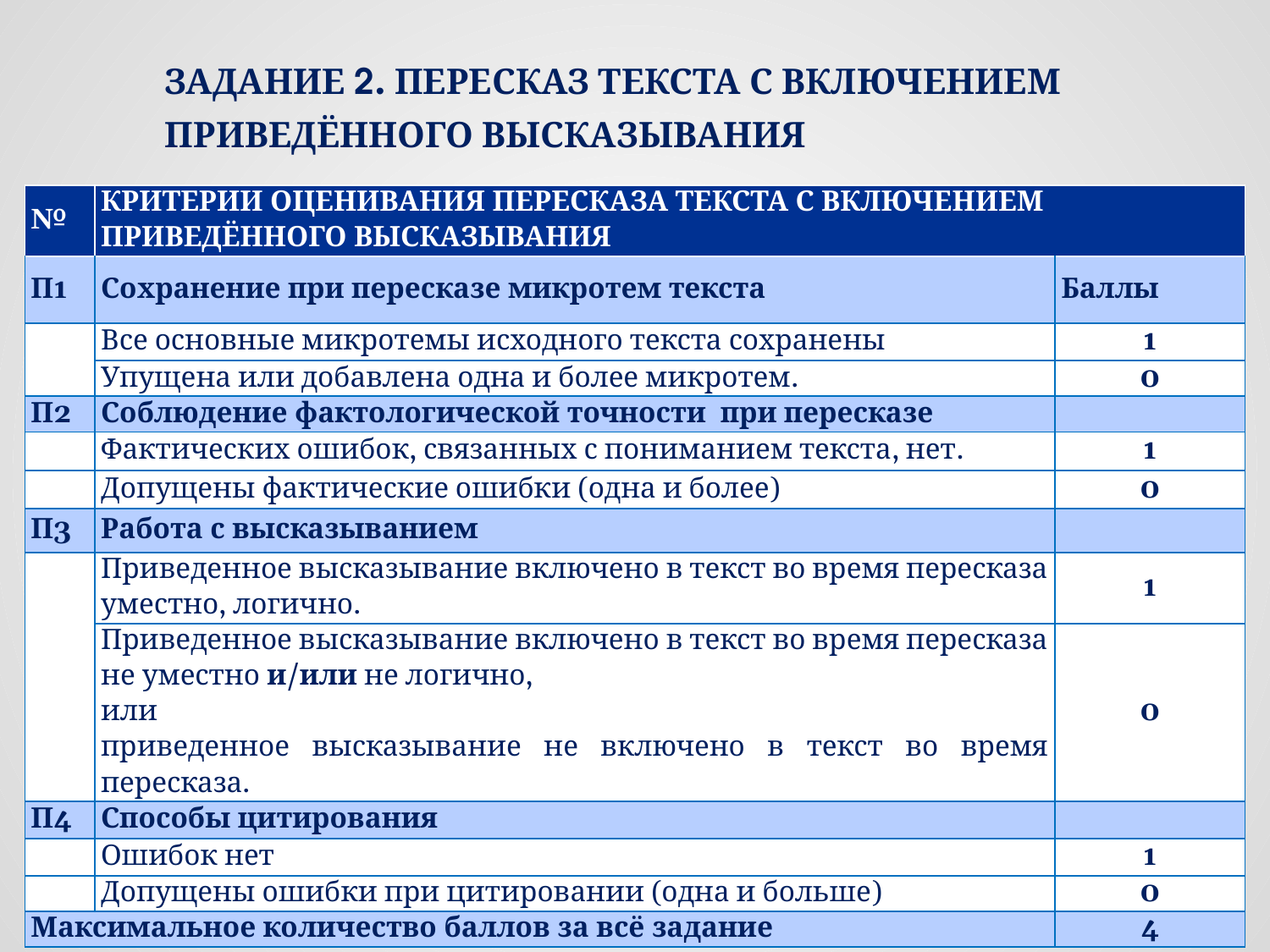

# Задание 2. Пересказ текста с включением приведённого высказывания
| № | Критерии оценивания пересказа текста с включением приведённого высказывания |  |
| --- | --- | --- |
| П1 | Сохранение при пересказе микротем текста | Баллы |
|  | Все основные микротемы исходного текста сохранены | 1 |
|  | Упущена или добавлена одна и более микротем. | 0 |
| П2 | Соблюдение фактологической точности при пересказе |  |
|  | Фактических ошибок, связанных с пониманием текста, нет. | 1 |
|  | Допущены фактические ошибки (одна и более) | 0 |
| П3 | Работа с высказыванием |  |
|  | Приведенное высказывание включено в текст во время пересказа уместно, логично. | 1 |
|  | Приведенное высказывание включено в текст во время пересказа не уместно и/или не логично, или приведенное высказывание не включено в текст во время пересказа. | 0 |
| П4 | Способы цитирования |  |
|  | Ошибок нет | 1 |
|  | Допущены ошибки при цитировании (одна и больше) | 0 |
| Максимальное количество баллов за всё задание |  | 4 |